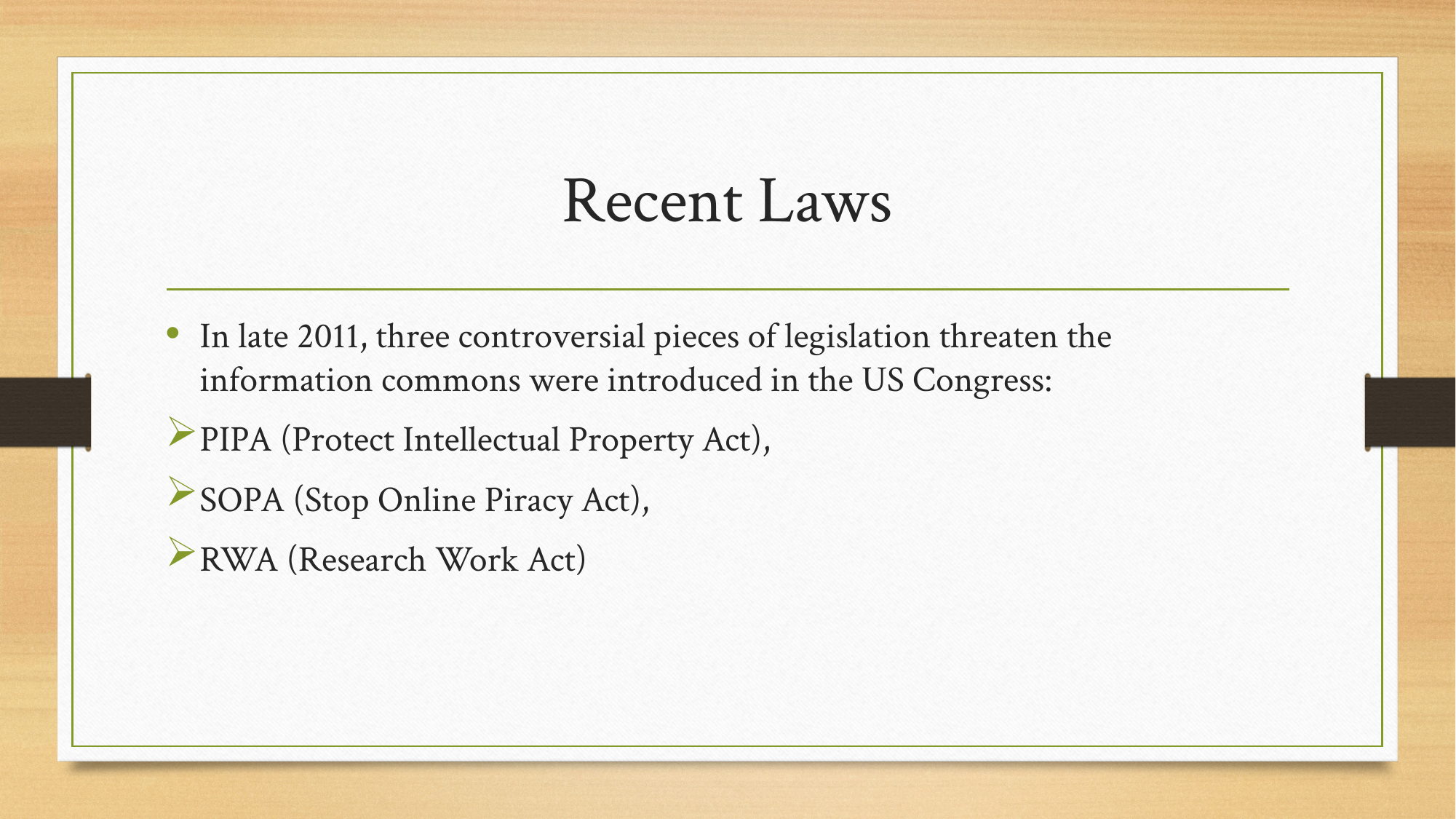

# Recent Laws
In late 2011, three controversial pieces of legislation threaten the information commons were introduced in the US Congress:
PIPA (Protect Intellectual Property Act),
SOPA (Stop Online Piracy Act),
RWA (Research Work Act)